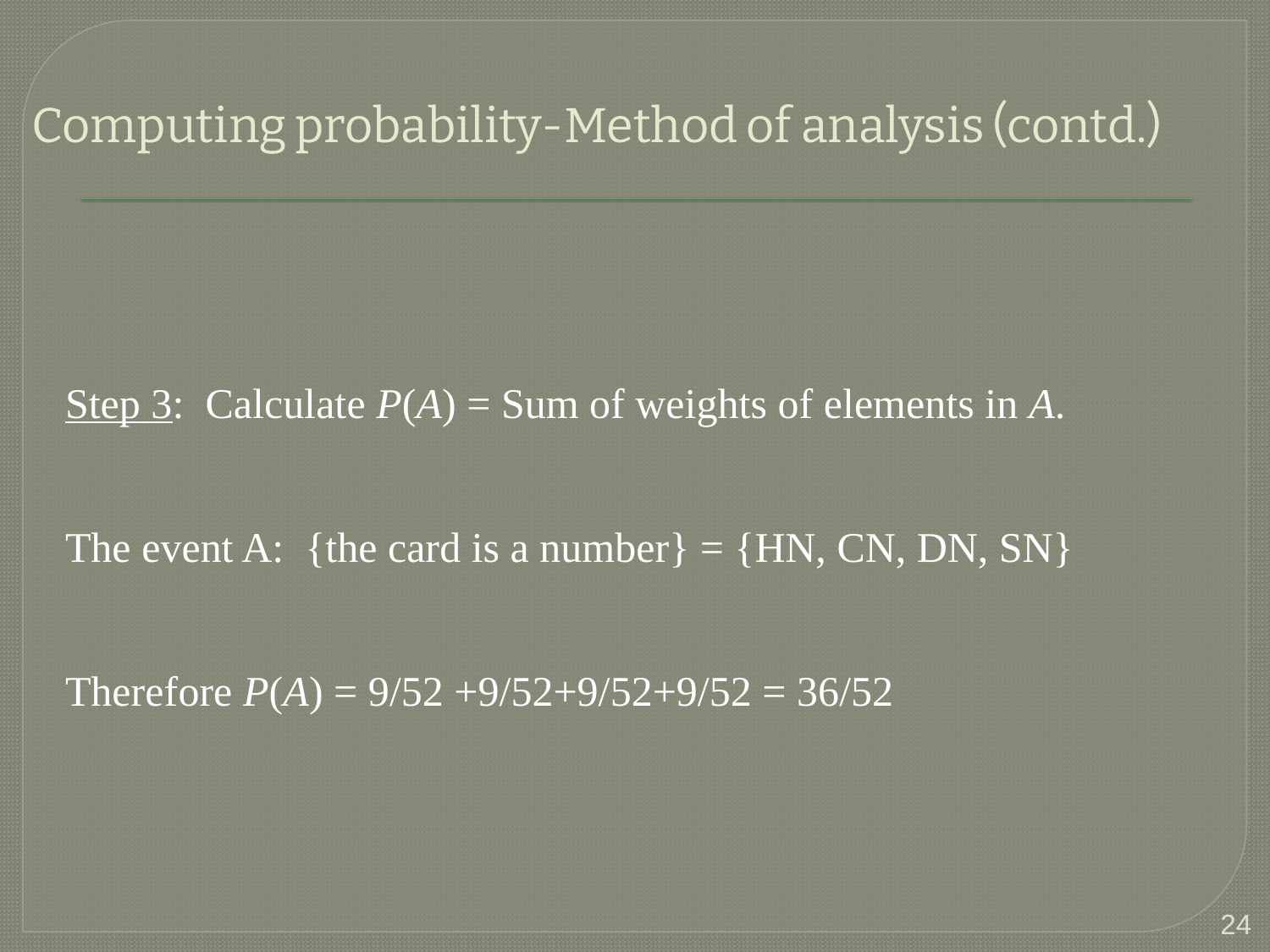

# Computing probability-Method of analysis (contd.)
Step 3:  Calculate P(A) = Sum of weights of elements in A.

The event A:  {the card is a number} = {HN, CN, DN, SN}

Therefore P(A) = 9/52 +9/52+9/52+9/52 = 36/52
24